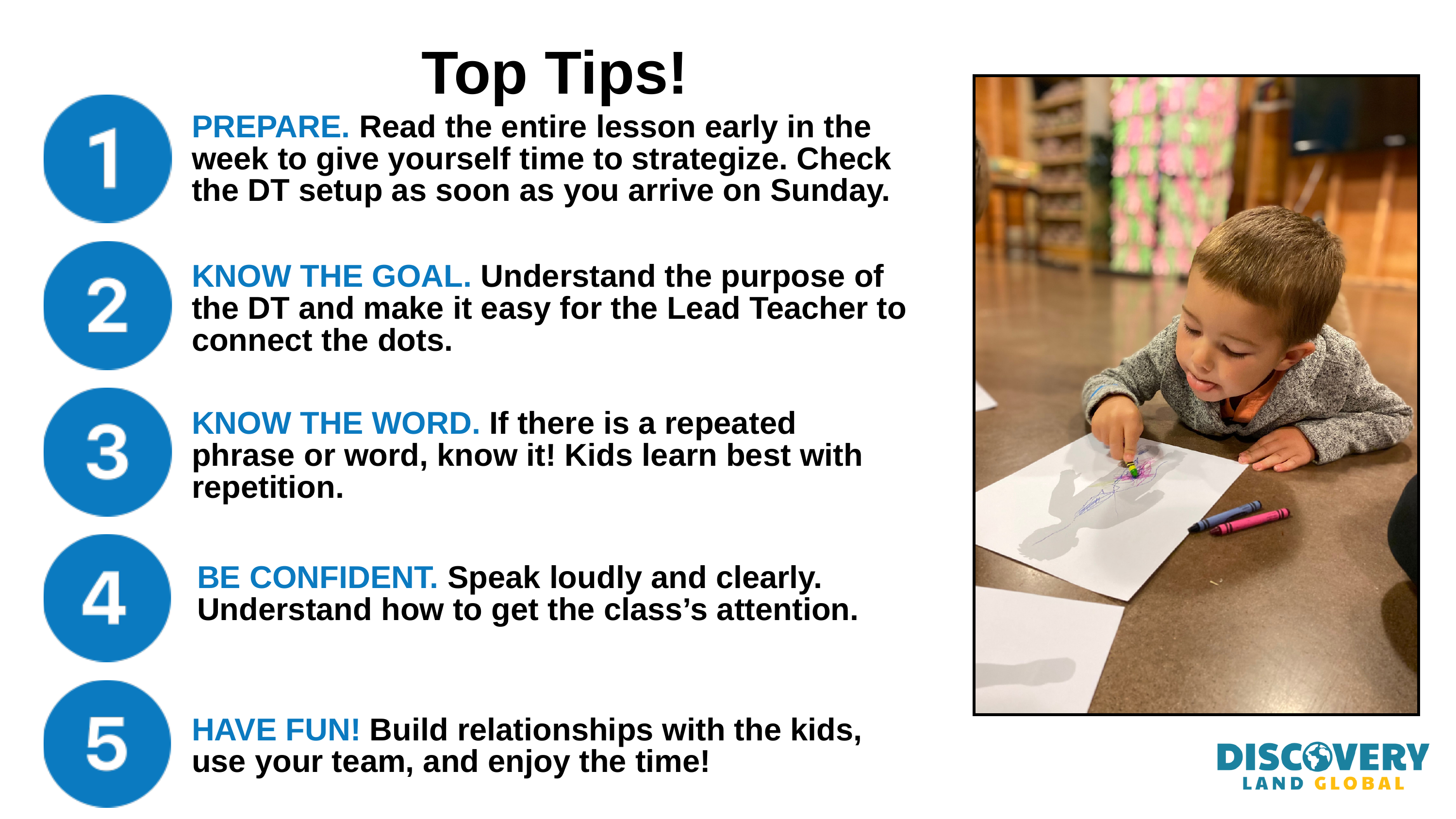

Top Tips!

PREPARE. Read the entire lesson early in the week to give yourself time to strategize. Check the DT setup as soon as you arrive on Sunday.

KNOW THE GOAL. Understand the purpose of the DT and make it easy for the Lead Teacher to connect the dots.

KNOW THE WORD. If there is a repeated phrase or word, know it! Kids learn best with repetition.

BE CONFIDENT. Speak loudly and clearly. Understand how to get the class’s attention.

HAVE FUN! Build relationships with the kids, use your team, and enjoy the time!